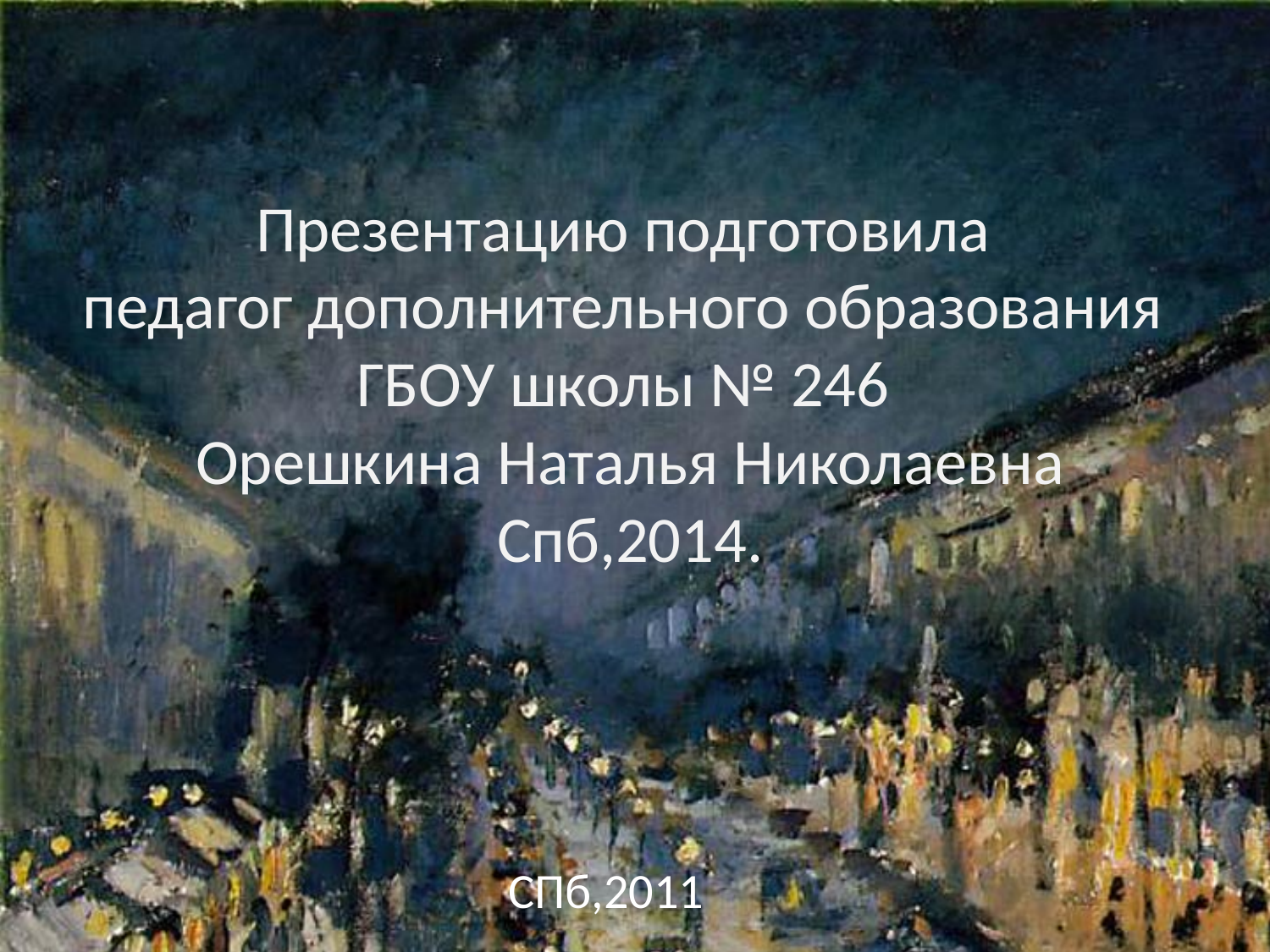

# Презентацию подготовила педагог дополнительного образования ГБОУ школы № 246 Орешкина Наталья Николаевна Спб,2014.
СПб,2011